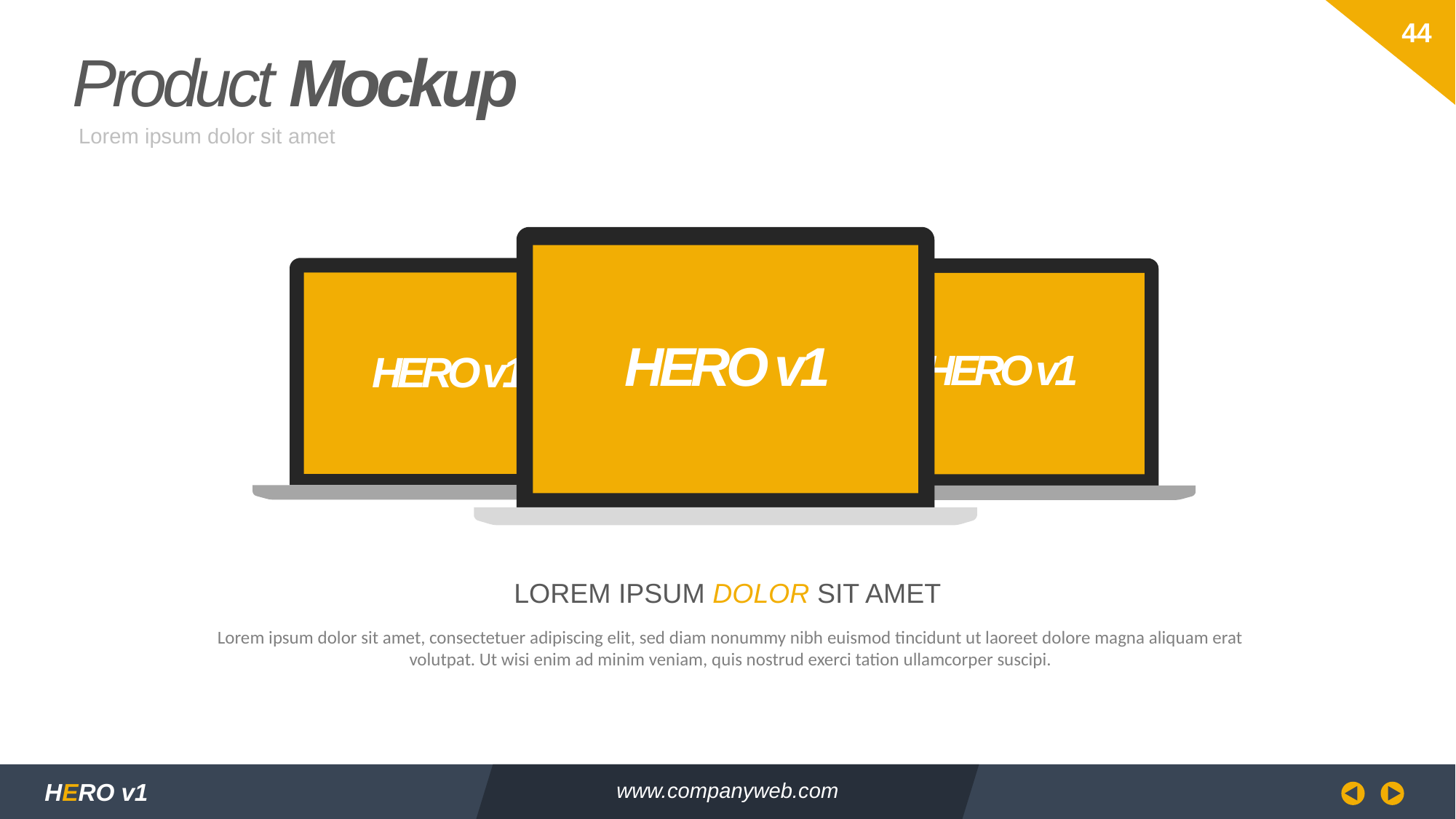

Product Mockup
Lorem ipsum dolor sit amet

HERO v1

HERO v1

HERO v1
LOREM IPSUM DOLOR SIT AMET
Lorem ipsum dolor sit amet, consectetuer adipiscing elit, sed diam nonummy nibh euismod tincidunt ut laoreet dolore magna aliquam erat volutpat. Ut wisi enim ad minim veniam, quis nostrud exerci tation ullamcorper suscipi.